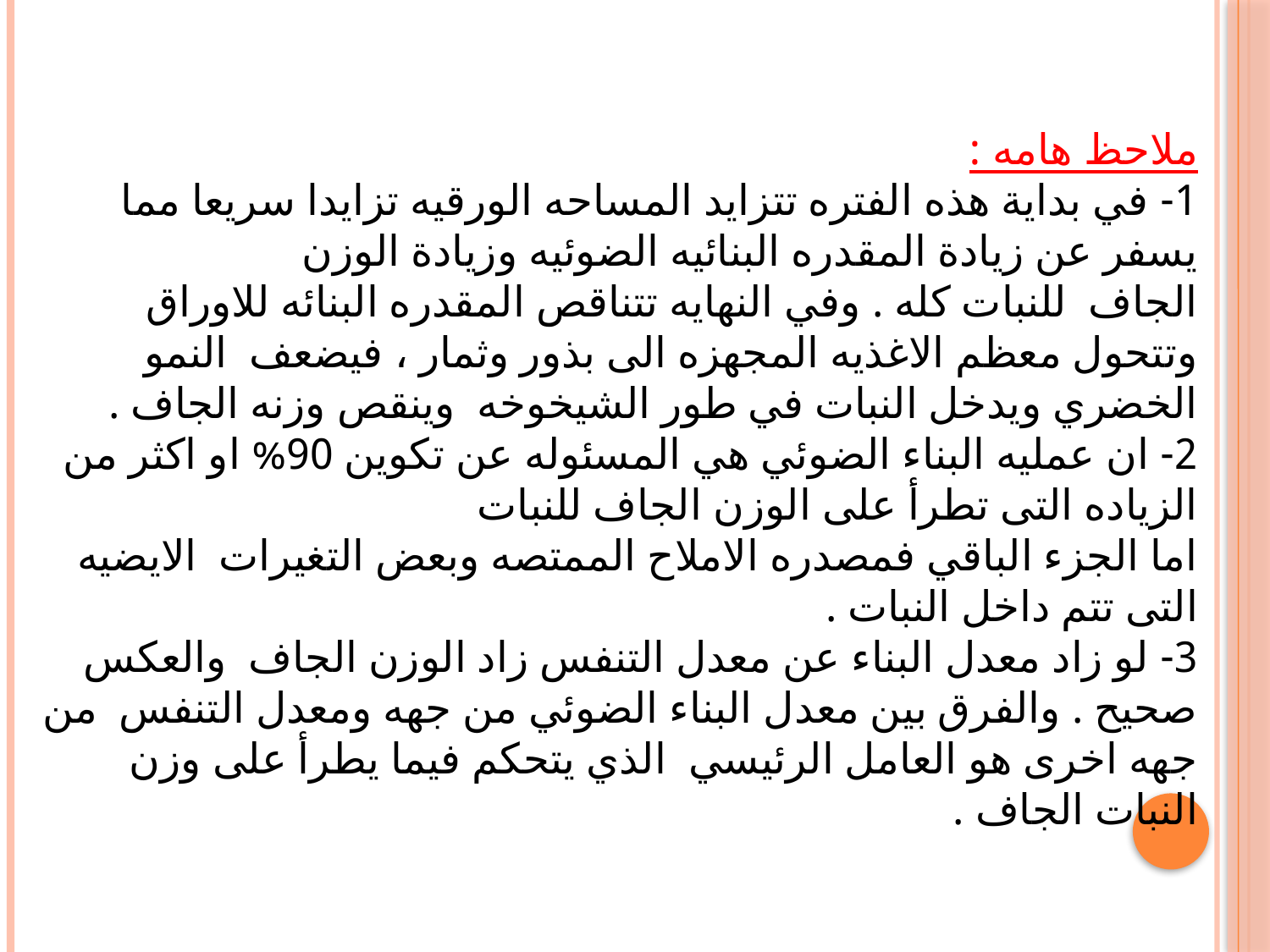

ملاحظ هامه :
1- في بداية هذه الفتره تتزايد المساحه الورقيه تزايدا سريعا مما يسفر عن زيادة المقدره البنائيه الضوئيه وزيادة الوزن
الجاف  للنبات كله . وفي النهايه تتناقص المقدره البنائه للاوراق وتتحول معظم الاغذيه المجهزه الى بذور وثمار ، فيضعف  النمو الخضري ويدخل النبات في طور الشيخوخه  وينقص وزنه الجاف .
2- ان عمليه البناء الضوئي هي المسئوله عن تكوين 90% او اكثر من الزياده التى تطرأ على الوزن الجاف للنبات
اما الجزء الباقي فمصدره الاملاح الممتصه وبعض التغيرات  الايضيه التى تتم داخل النبات .
3- لو زاد معدل البناء عن معدل التنفس زاد الوزن الجاف  والعكس صحيح . والفرق بين معدل البناء الضوئي من جهه ومعدل التنفس  من جهه اخرى هو العامل الرئيسي  الذي يتحكم فيما يطرأ على وزن النبات الجاف .